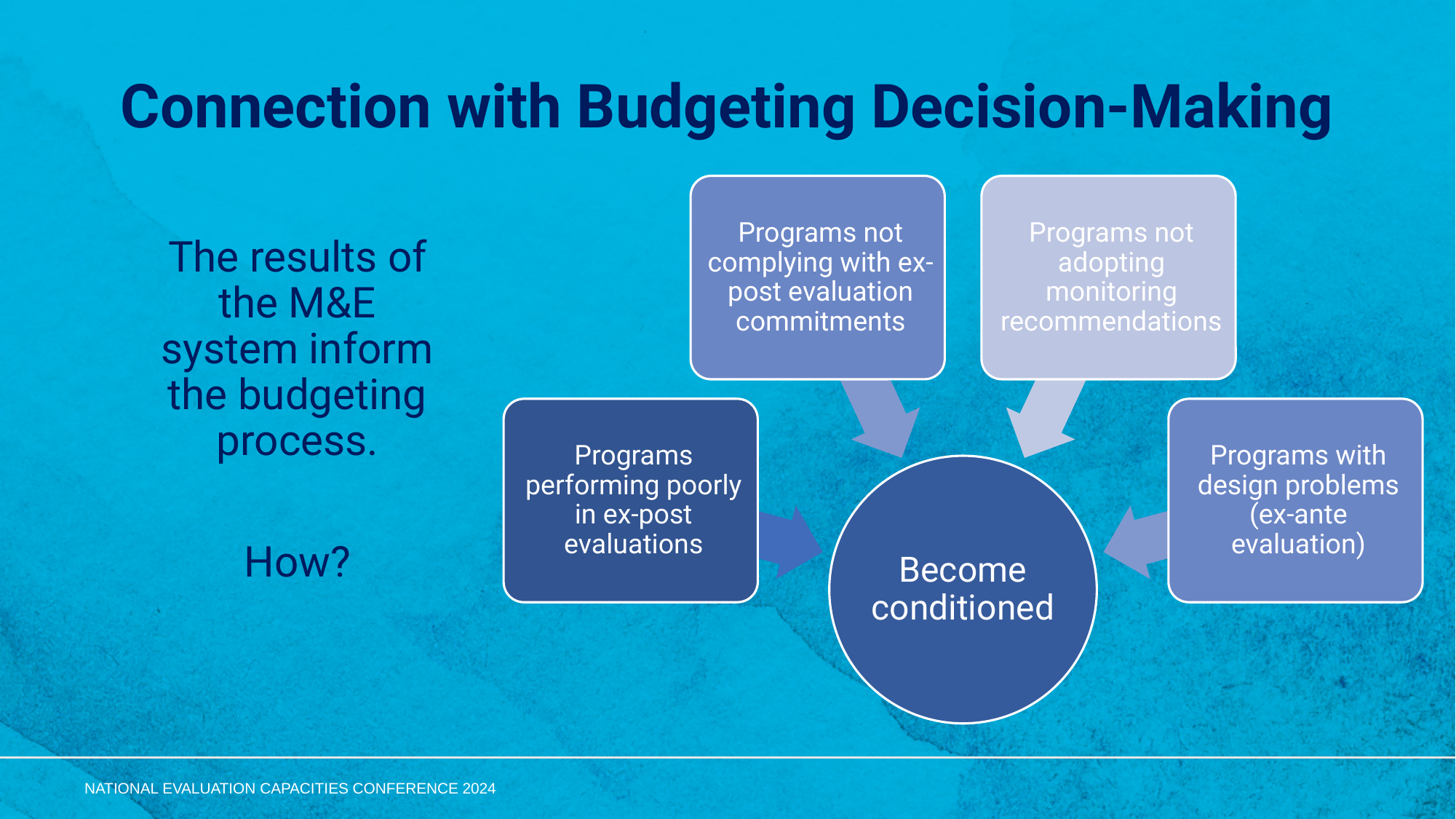

# Connection with Budgeting Decision-Making
Become conditioned
Programs performing poorly in ex-post evaluations
Programs not complying with ex-post evaluation commitments
Programs not adopting monitoring recommendations
Programs with design problems (ex-ante evaluation)
The results of the M&E system inform the budgeting process.

How?